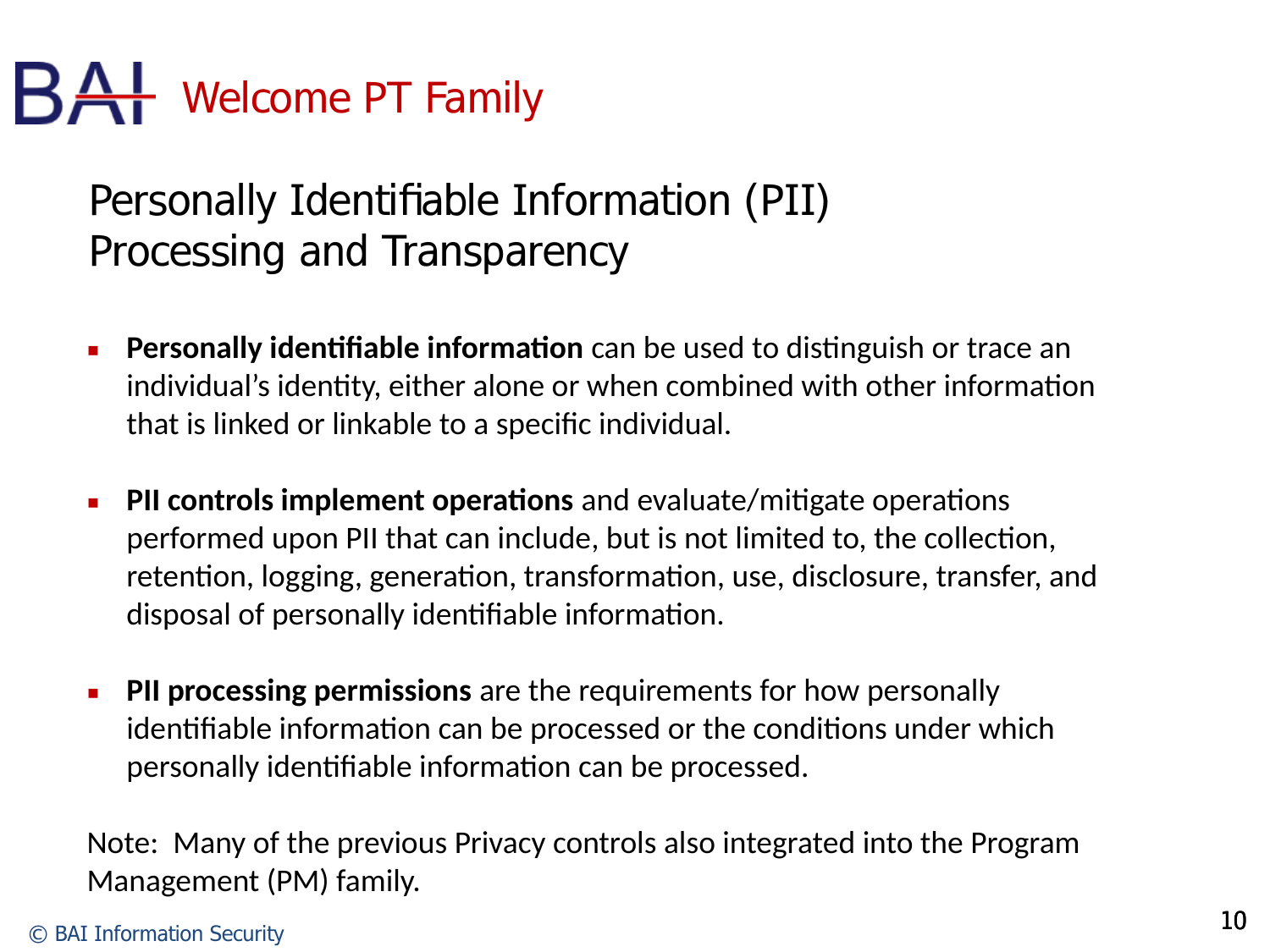

# Welcome PT Family
Personally Identifiable Information (PII) Processing and Transparency
Personally identifiable information can be used to distinguish or trace an individual’s identity, either alone or when combined with other information that is linked or linkable to a specific individual.

PII controls implement operations and evaluate/mitigate operations performed upon PII that can include, but is not limited to, the collection, retention, logging, generation, transformation, use, disclosure, transfer, and disposal of personally identifiable information.

PII processing permissions are the requirements for how personally identifiable information can be processed or the conditions under which personally identifiable information can be processed.

Note:  Many of the previous Privacy controls also integrated into the Program Management (PM) family.